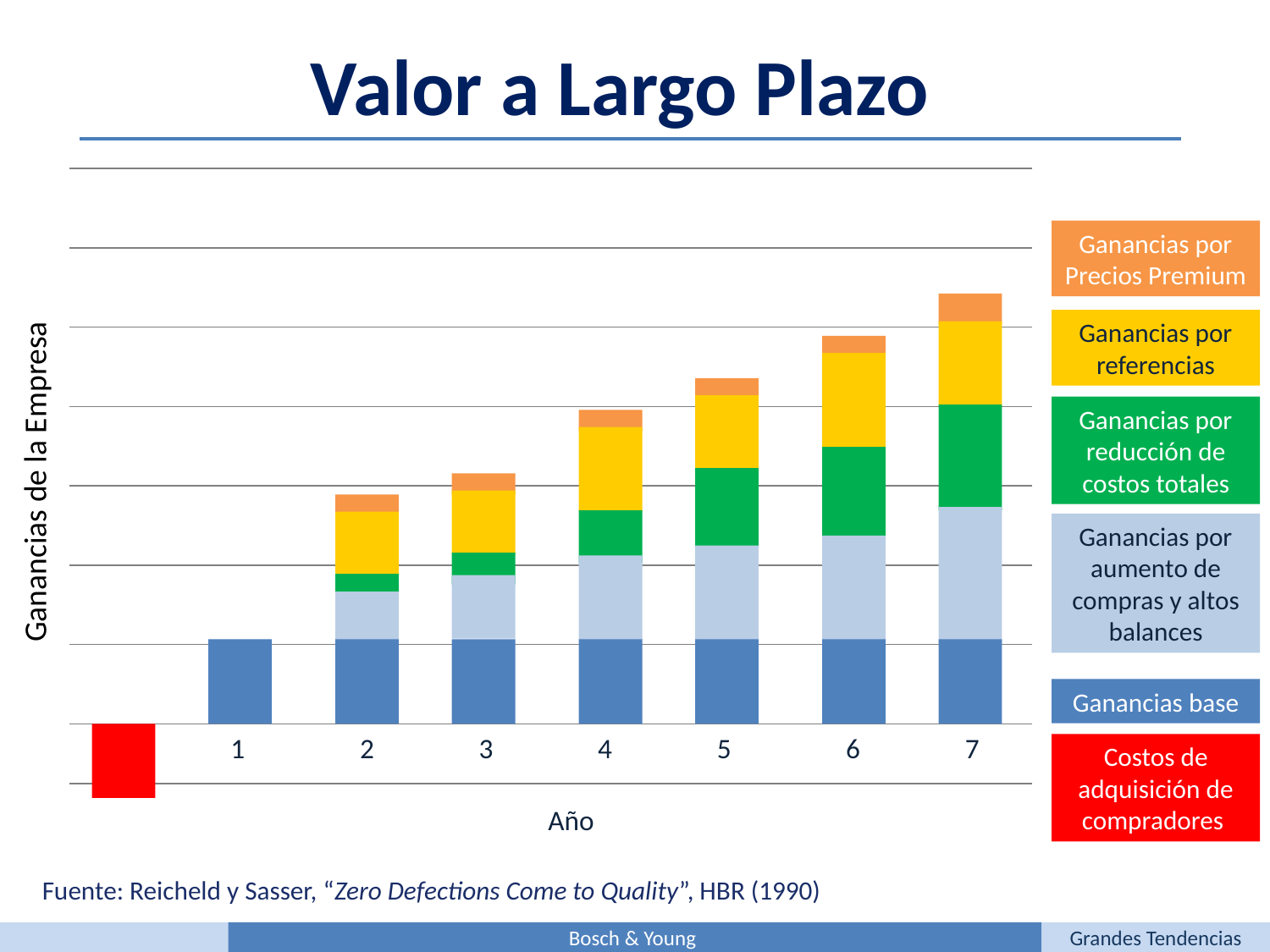

Valor a Largo Plazo
Ganancias de la Empresa
1
2
3
4
5
6
7
Año
Ganancias por Precios Premium

Ganancias por referencias

Ganancias por reducción de costos totales

Ganancias por aumento de compras y altos balances

Ganancias base

Costos de adquisición de compradores
Fuente: Reicheld y Sasser, “Zero Defections Come to Quality”, HBR (1990)

Bosch & Young
Grandes Tendencias